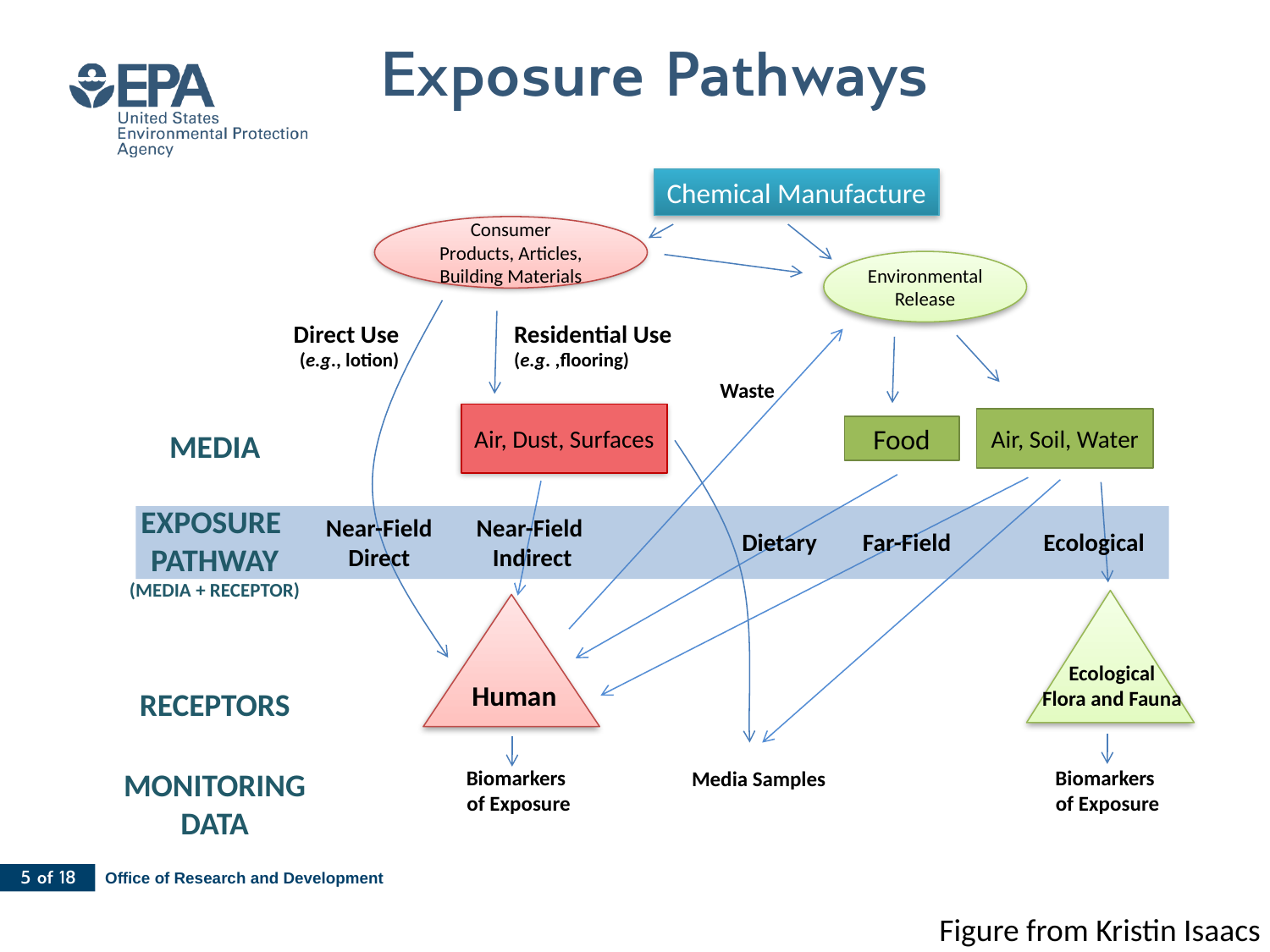

Exposure Pathways
Chemical Manufacture
Consumer
Products, Articles, Building Materials
Environmental Release

Direct Use
(e.g., lotion)
Residential Use
(e.g. ,flooring)
Waste
Air, Dust, Surfaces
Air, Soil, Water
Food
MEDIA

EXPOSURE
PATHWAY
(MEDIA + RECEPTOR)
Near-Field
Direct
Near-Field
Indirect

Dietary
Far-Field
Ecological

Ecological
Flora and Fauna
Human
RECEPTORS
MONITORING
DATA
Biomarkers
of Exposure
Media Samples
Biomarkers
of Exposure
Figure from Kristin Isaacs